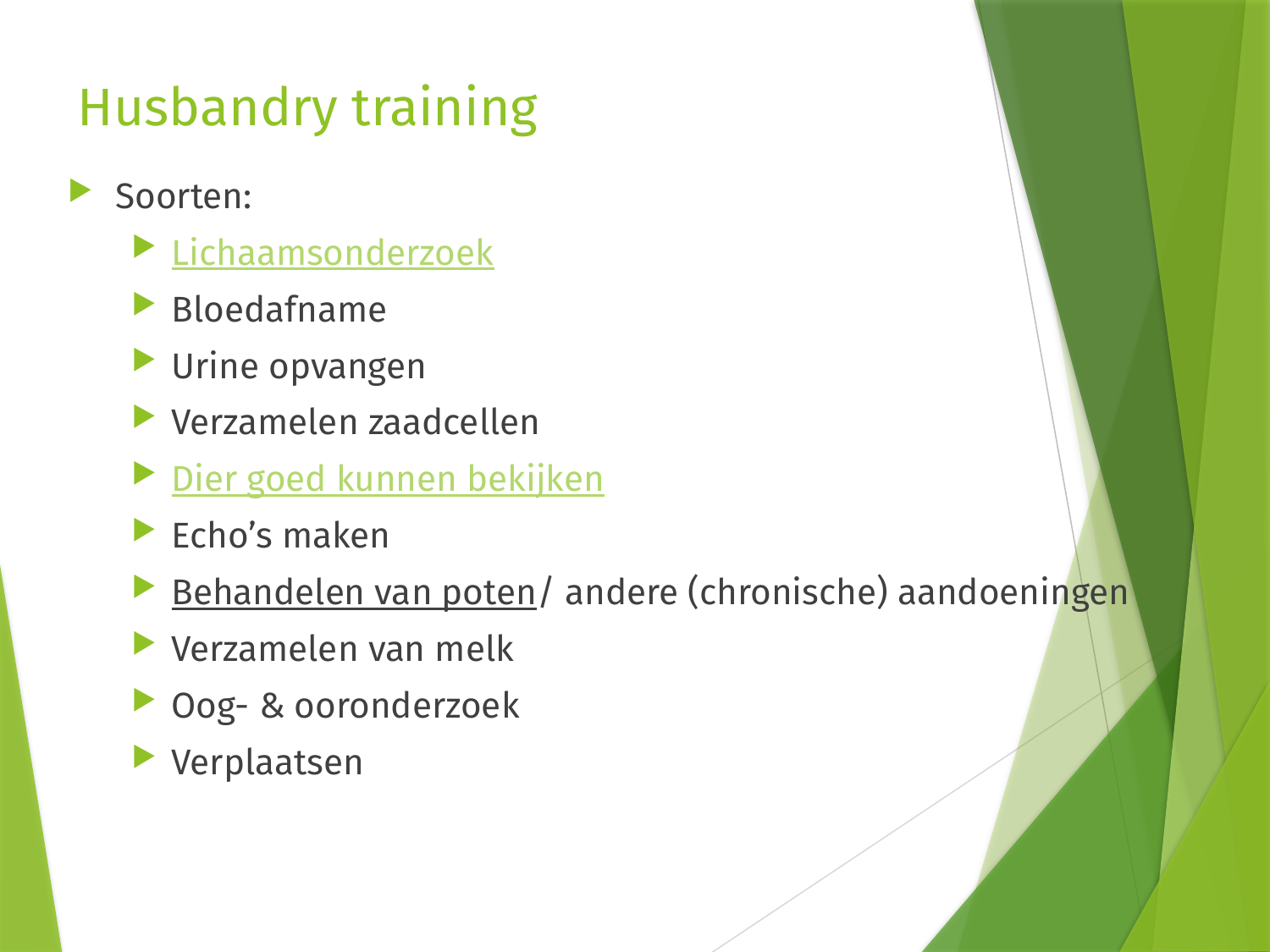

# Husbandry training
Soorten:
Lichaamsonderzoek
Bloedafname
Urine opvangen
Verzamelen zaadcellen
Dier goed kunnen bekijken
Echo’s maken
Behandelen van poten/ andere (chronische) aandoeningen
Verzamelen van melk
Oog- & ooronderzoek
Verplaatsen